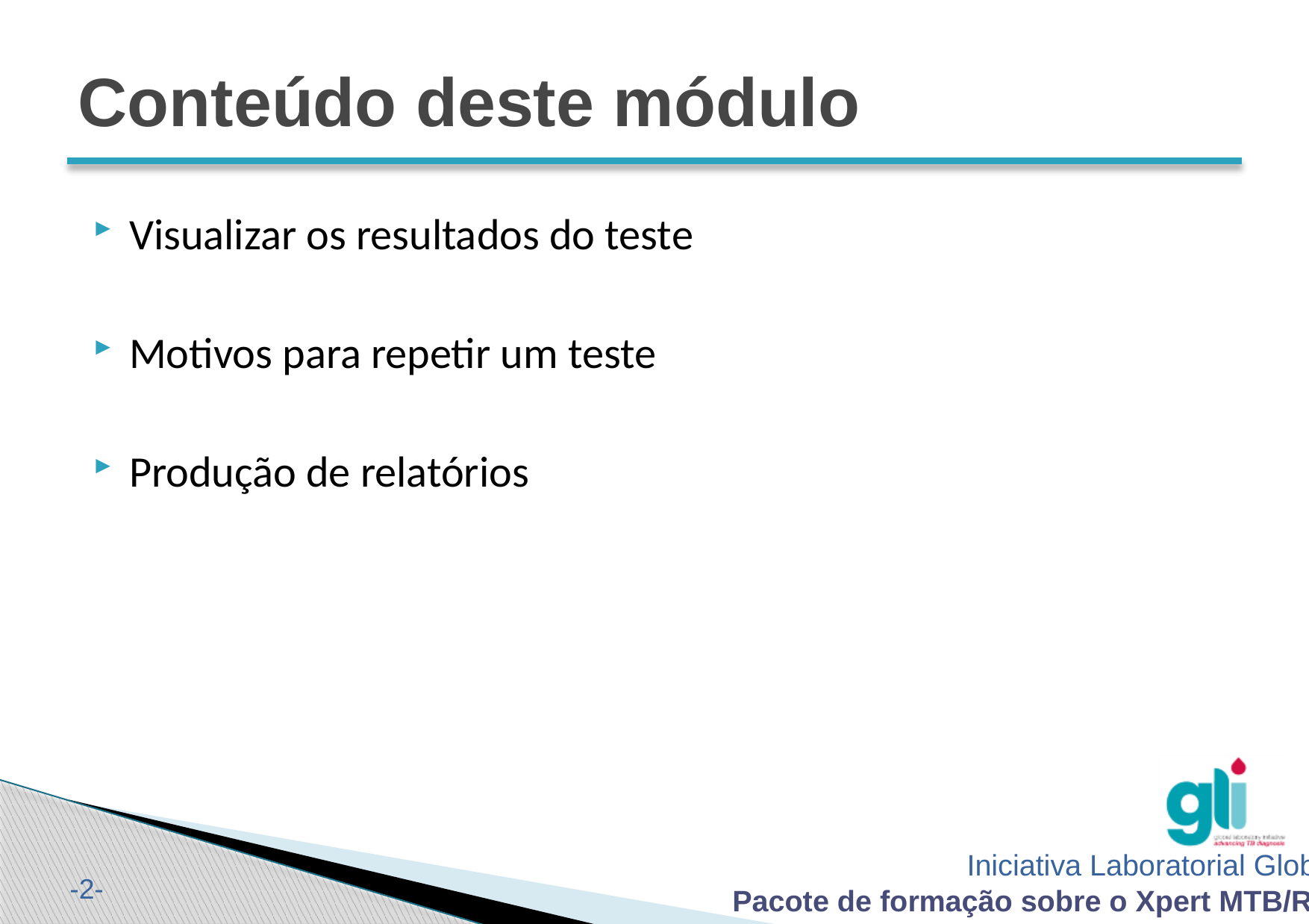

# Conteúdo deste módulo
Visualizar os resultados do teste

Motivos para repetir um teste

Produção de relatórios